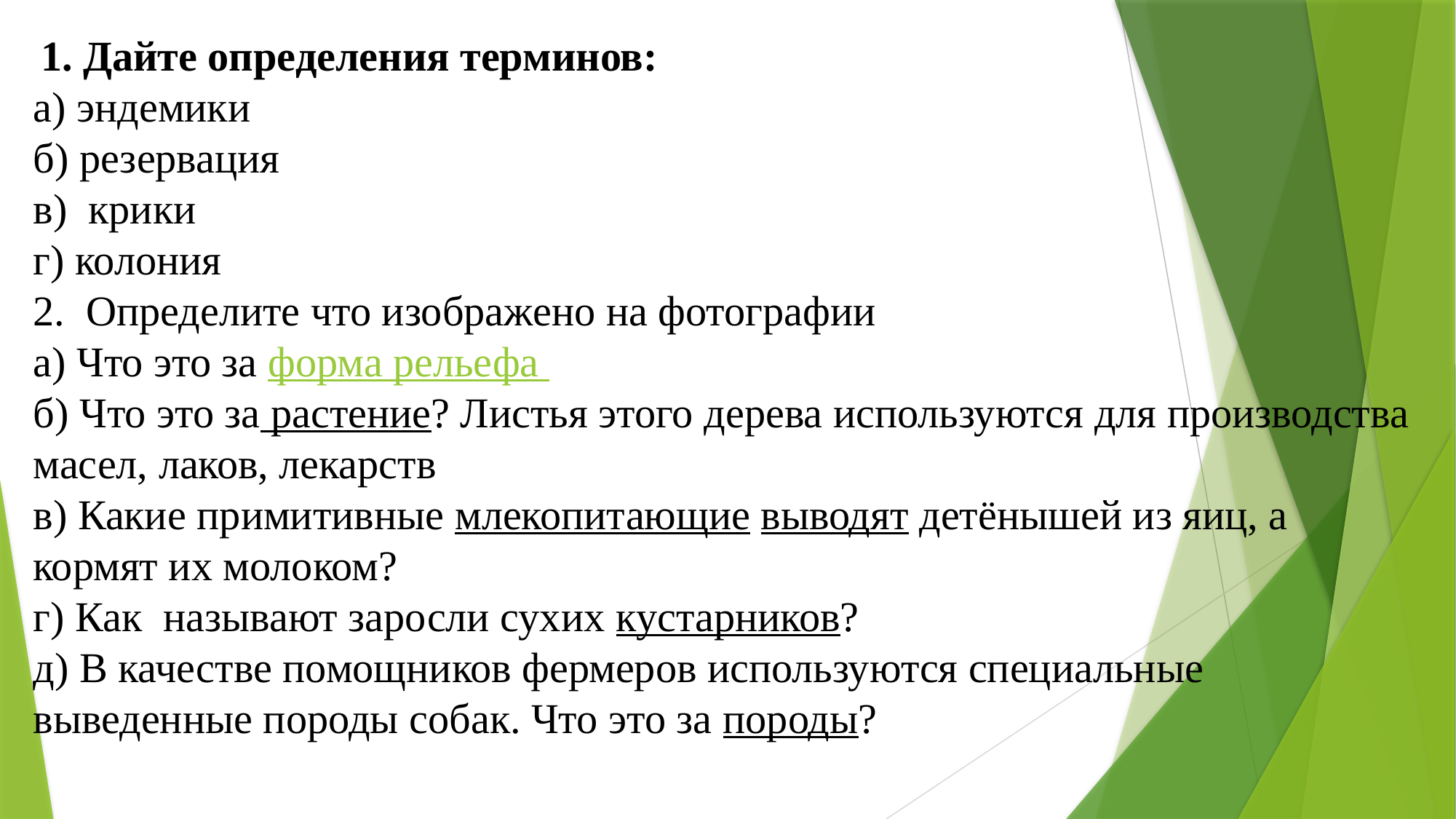

1. Дайте определения терминов:
а) эндемики
б) резервация
в)  крики
г) колония
2.  Определите что изображено на фотографии
а) Что это за форма рельефа
б) Что это за растение? Листья этого дерева используются для производства масел, лаков, лекарств
в) Какие примитивные млекопитающие выводят детёнышей из яиц, а кормят их молоком?
г) Как  называют заросли сухих кустарников?
д) В качестве помощников фермеров используются специальные выведенные породы собак. Что это за породы?